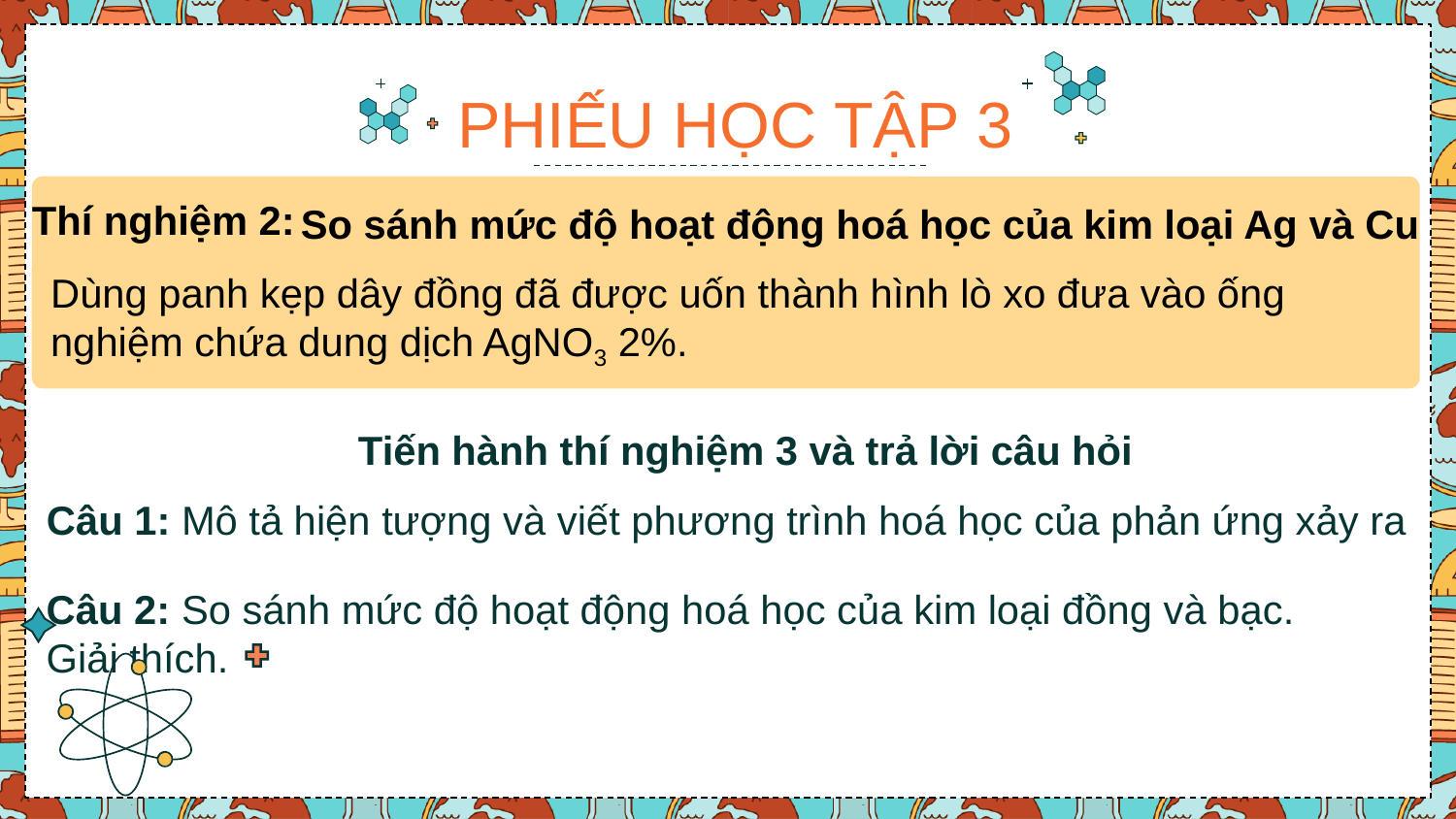

# PHIẾU HỌC TẬP 3

Thí nghiệm 2:
So sánh mức độ hoạt động hoá học của kim loại Ag và Cu
Dùng panh kẹp dây đồng đã được uốn thành hình lò xo đưa vào ống nghiệm chứa dung dịch AgNO3 2%.
Tiến hành thí nghiệm 3 và trả lời câu hỏi
Câu 1: Mô tả hiện tượng và viết phương trình hoá học của phản ứng xảy ra

Câu 2: So sánh mức độ hoạt động hoá học của kim loại đồng và bạc. Giải thích.